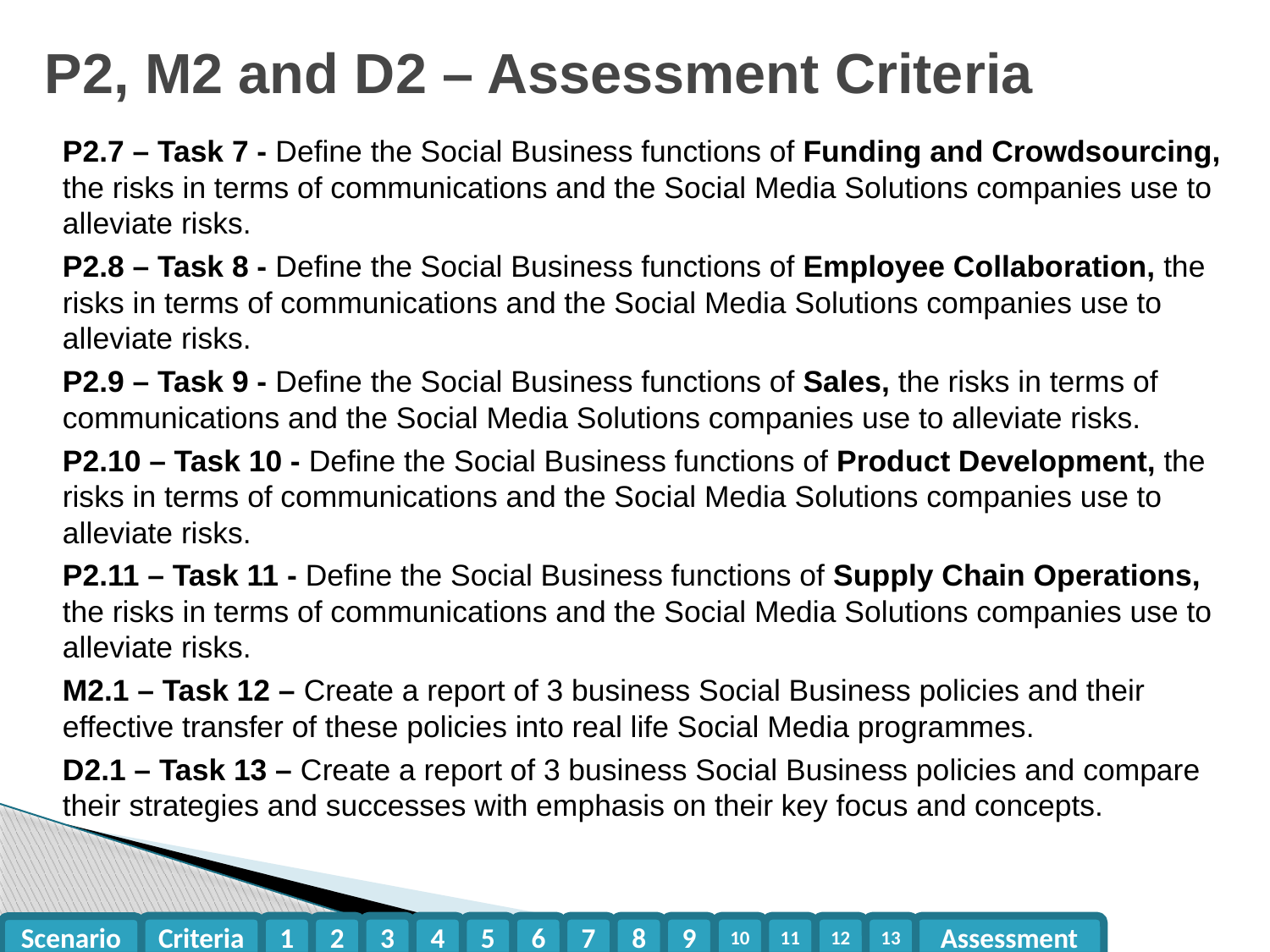

# P2, M2 and D2 – Assessment Criteria
P2.7 – Task 7 - Define the Social Business functions of Funding and Crowdsourcing, the risks in terms of communications and the Social Media Solutions companies use to alleviate risks.
P2.8 – Task 8 - Define the Social Business functions of Employee Collaboration, the risks in terms of communications and the Social Media Solutions companies use to alleviate risks.
P2.9 – Task 9 - Define the Social Business functions of Sales, the risks in terms of communications and the Social Media Solutions companies use to alleviate risks.
P2.10 – Task 10 - Define the Social Business functions of Product Development, the risks in terms of communications and the Social Media Solutions companies use to alleviate risks.
P2.11 – Task 11 - Define the Social Business functions of Supply Chain Operations, the risks in terms of communications and the Social Media Solutions companies use to alleviate risks.
M2.1 – Task 12 – Create a report of 3 business Social Business policies and their effective transfer of these policies into real life Social Media programmes.
D2.1 – Task 13 – Create a report of 3 business Social Business policies and compare their strategies and successes with emphasis on their key focus and concepts.